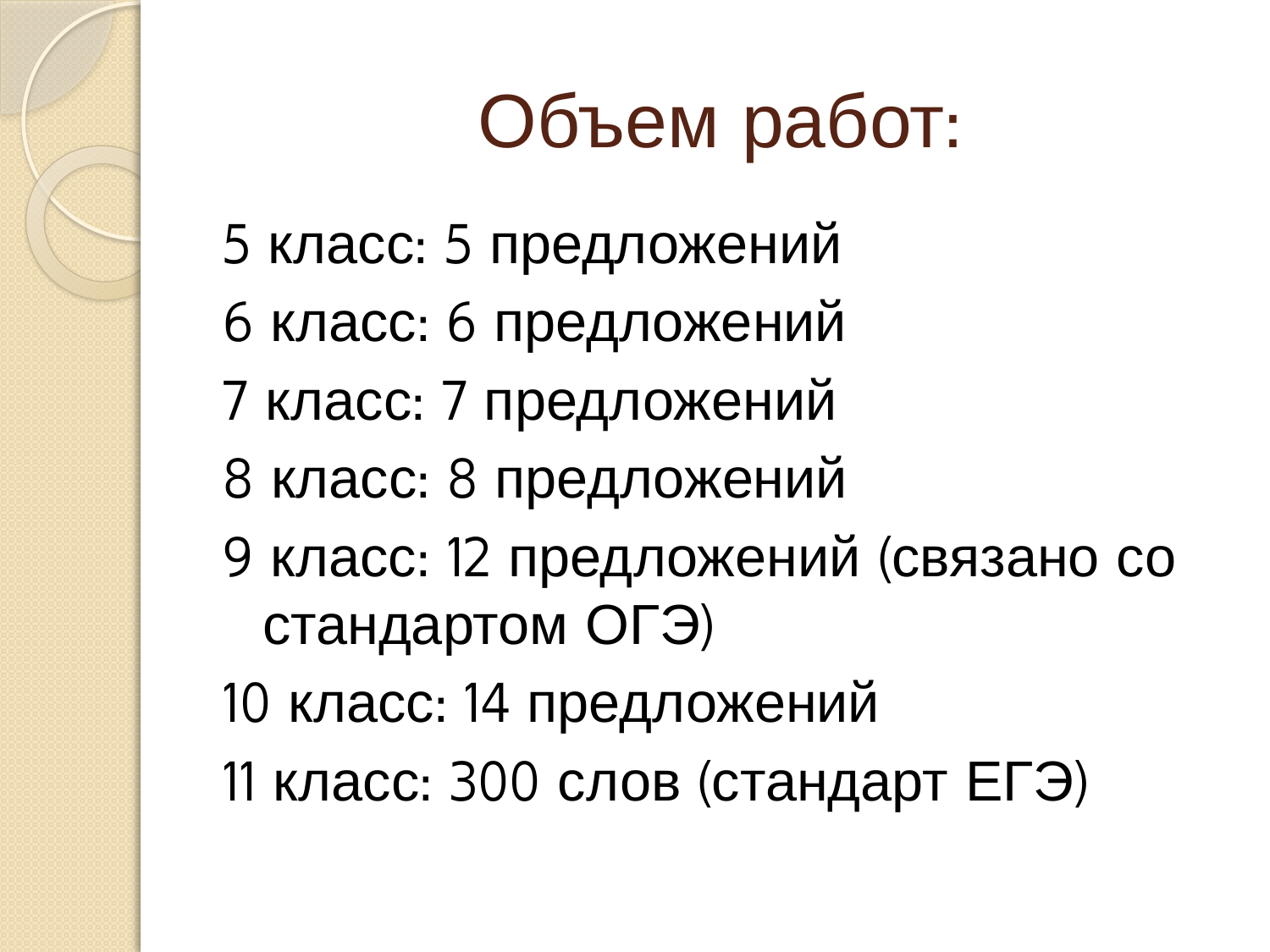

# Объем работ:
5 класс: 5 предложений
6 класс: 6 предложений
7 класс: 7 предложений
8 класс: 8 предложений
9 класс: 12 предложений (связано со стандартом ОГЭ)
10 класс: 14 предложений
11 класс: 300 слов (стандарт ЕГЭ)